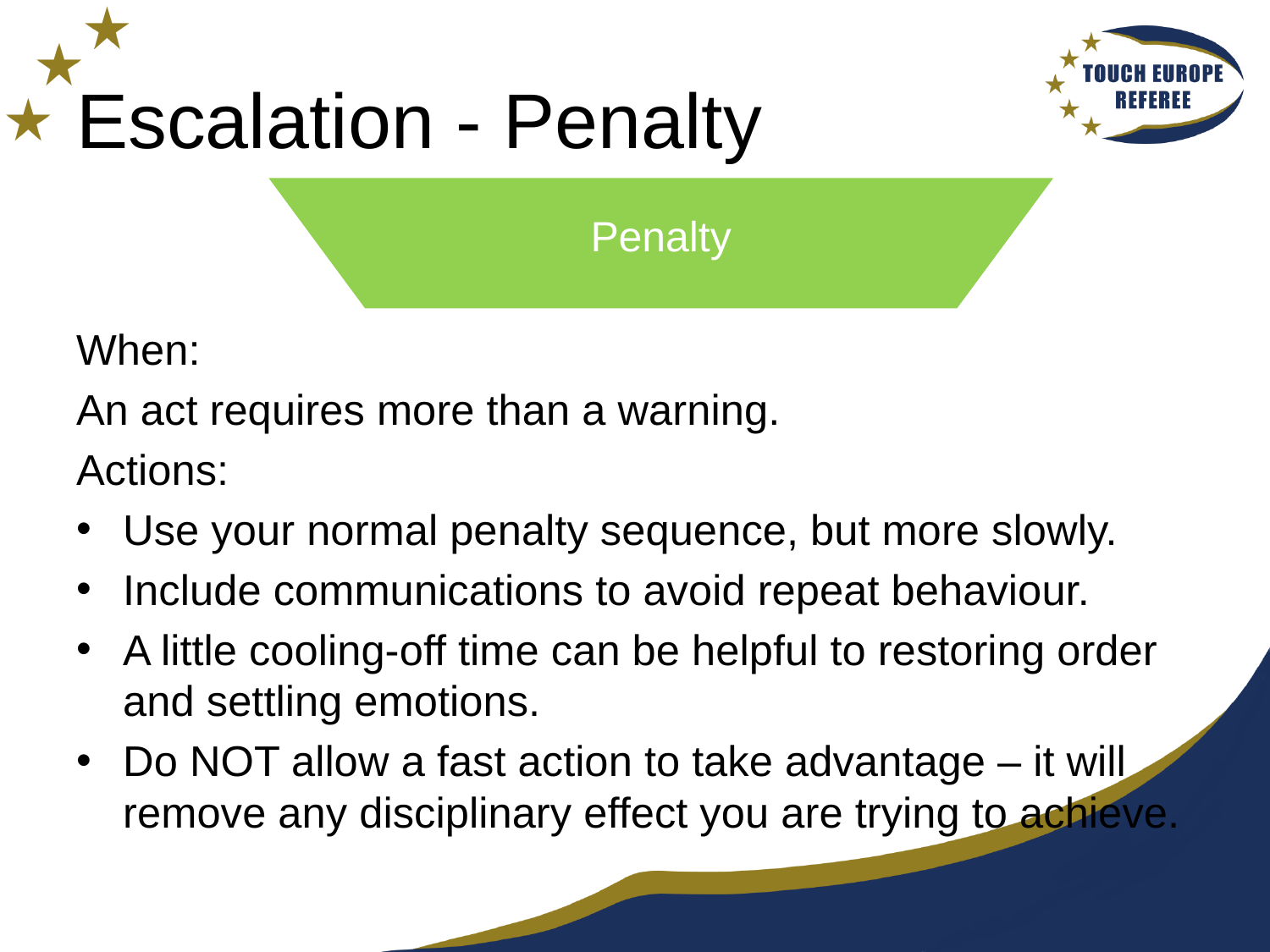

# Escalation - Penalty

Penalty

When:
An act requires more than a warning.
Actions:
Use your normal penalty sequence, but more slowly.
Include communications to avoid repeat behaviour.
A little cooling-off time can be helpful to restoring order and settling emotions.
Do NOT allow a fast action to take advantage – it will remove any disciplinary effect you are trying to achieve.